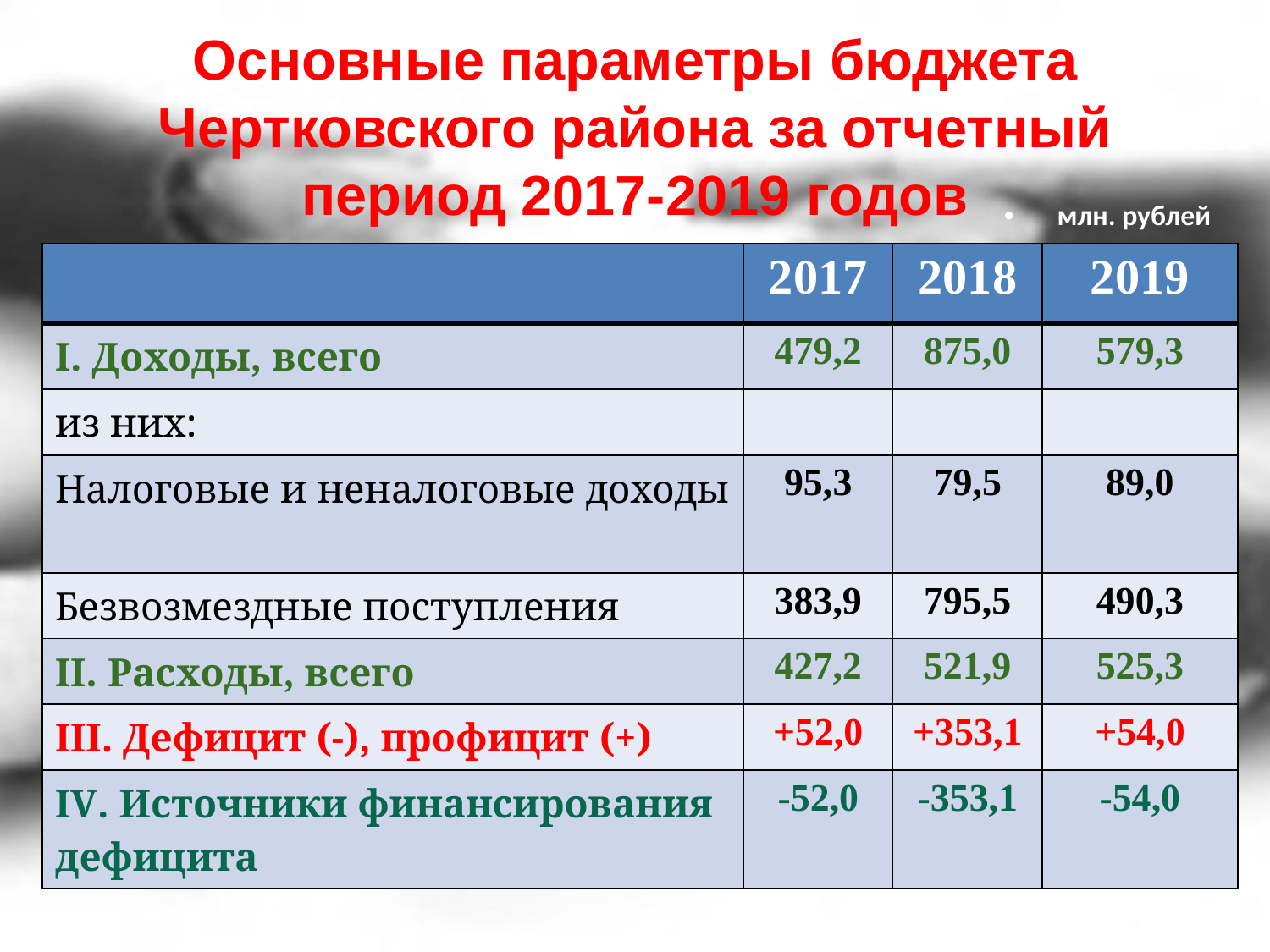

# Основные параметры бюджета Чертковского района за отчетный период 2017-2019 годов
млн. рублей
|  | 2017 | 2018 | 2019 |
| --- | --- | --- | --- |
| I. Доходы, всего | 479,2 | 875,0 | 579,3 |
| из них: |  |  |  |
| Налоговые и неналоговые доходы | 95,3 | 79,5 | 89,0 |
| Безвозмездные поступления | 383,9 | 795,5 | 490,3 |
| II. Расходы, всего | 427,2 | 521,9 | 525,3 |
| III. Дефицит (-), профицит (+) | +52,0 | +353,1 | +54,0 |
| IV. Источники финансирования дефицита | -52,0 | -353,1 | -54,0 |